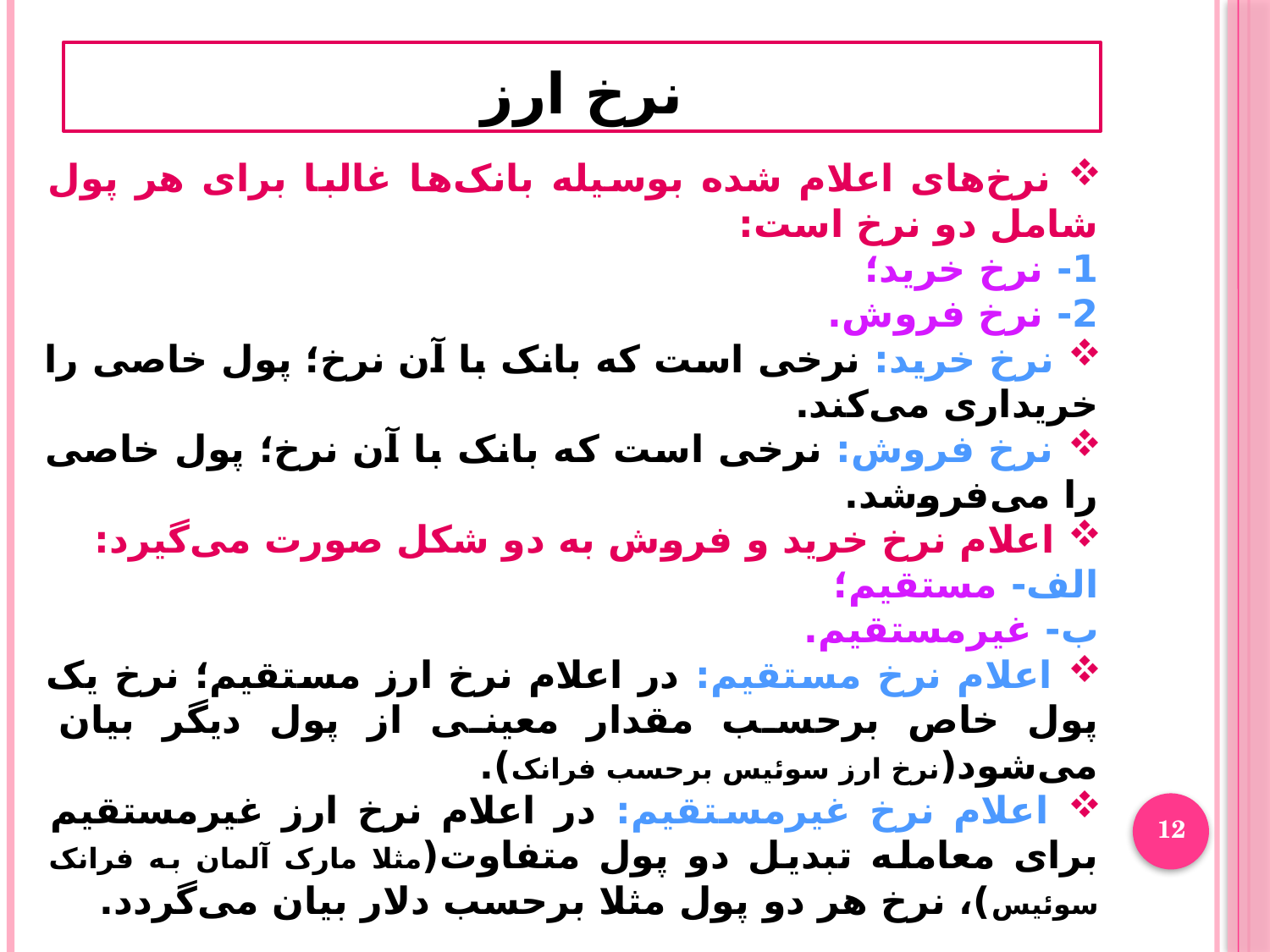

نرخ ارز
 نرخ‌های اعلام شده بوسیله بانک‌ها غالبا برای هر پول شامل دو نرخ است:
1- نرخ خرید؛
2- نرخ فروش.
 نرخ خرید: نرخی است که بانک با آن نرخ؛ پول خاصی را خریداری می‌کند.
 نرخ فروش: نرخی است که بانک با آن نرخ؛ پول خاصی را می‌فروشد.
 اعلام نرخ خرید و فروش به دو شکل صورت می‌گیرد:
الف- مستقیم؛
ب- غیرمستقیم.
 اعلام نرخ مستقیم: در اعلام نرخ ارز مستقیم؛ نرخ یک پول خاص برحسب مقدار معینی از پول دیگر بیان می‌شود(نرخ ارز سوئیس برحسب فرانک).
 اعلام نرخ غیرمستقیم: در اعلام نرخ ارز غیرمستقیم برای معامله تبدیل دو پول متفاوت(مثلا مارک آلمان به فرانک سوئیس)، نرخ هر دو پول مثلا برحسب دلار بیان می‌گردد.

12